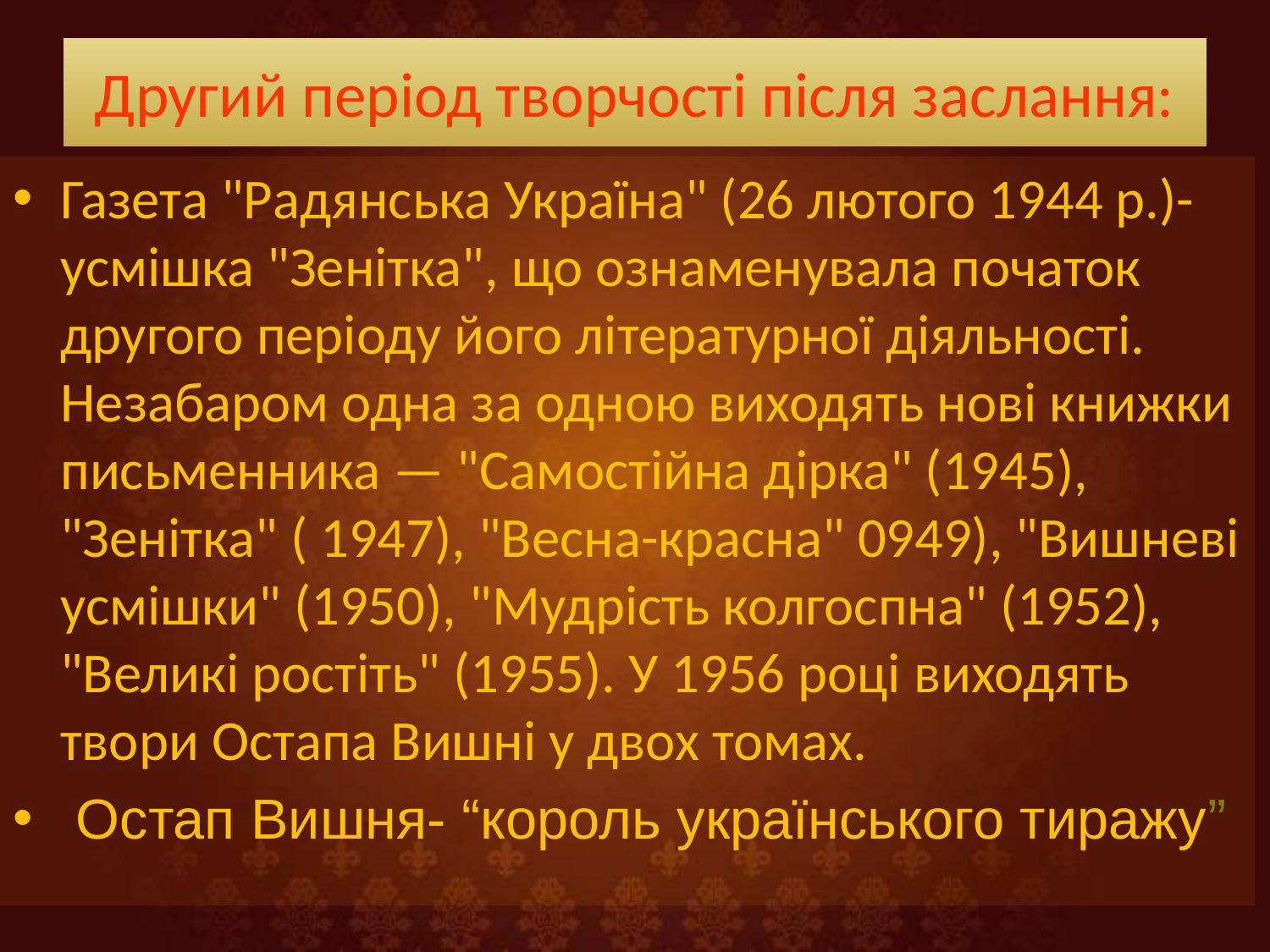

# Другий період творчості після заслання:
Газета "Радянська Україна" (26 лютого 1944 р.)- усмішка "Зенітка", що ознаменувала початок другого періоду його літературної діяльності. Незабаром одна за одною виходять нові книжки письменника — "Самостійна дірка" (1945), "Зенітка" ( 1947), "Весна-красна" 0949), "Вишневі усмішки" (1950), "Мудрість колгоспна" (1952), "Великі ростіть" (1955). У 1956 році виходять твори Остапа Вишні у двох томах.
 Остап Вишня- “король українського тиражу”